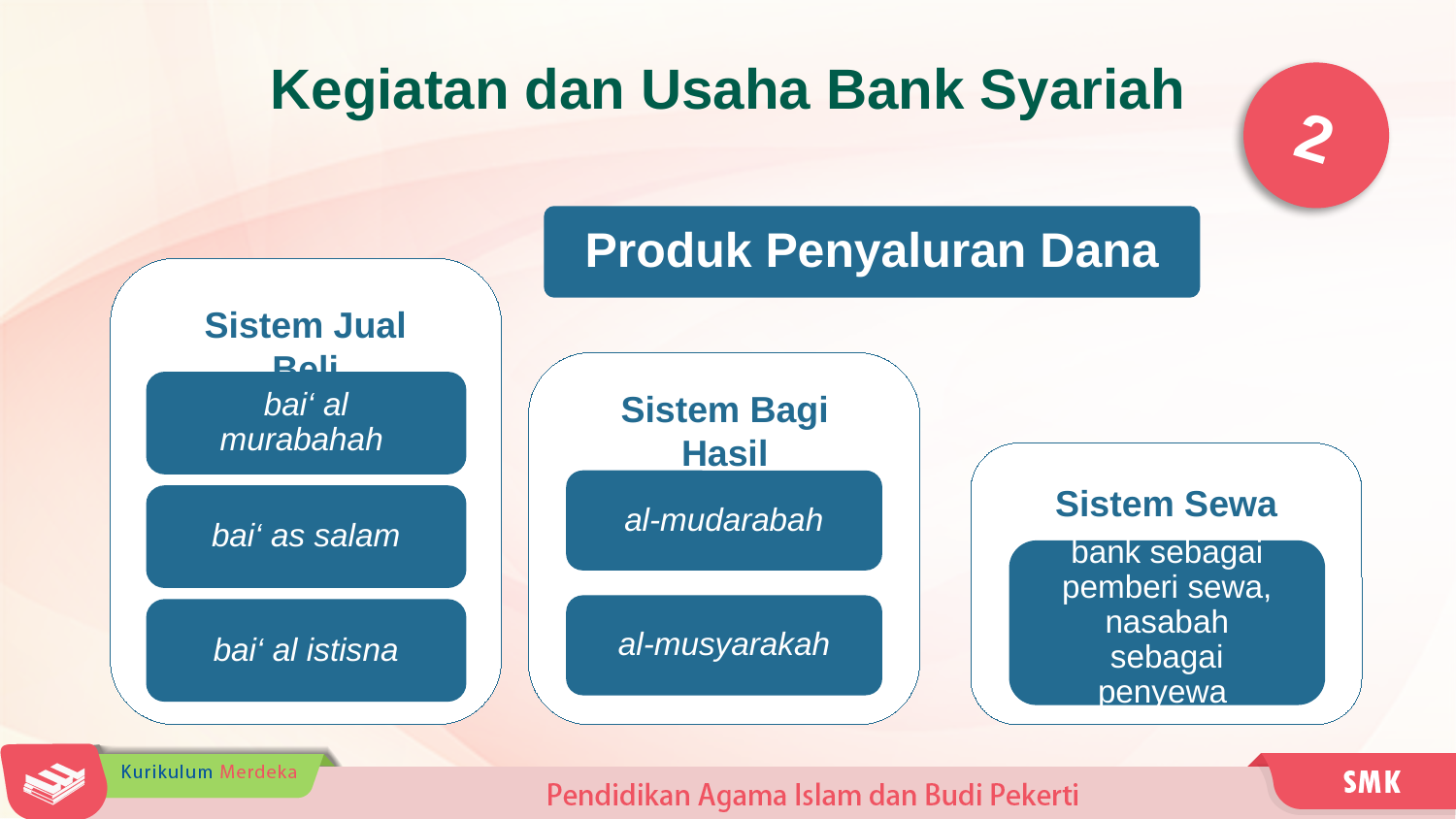

Kegiatan dan Usaha Bank Syariah
2
Produk Penyaluran Dana

Sistem Jual Beli
bai‘ al murabahah
bai‘ as salam
bai‘ al istisna

Sistem Bagi Hasil
al-mudarabah
al-musyarakah

Sistem Sewa
bank sebagai pemberi sewa, nasabah sebagai penyewa